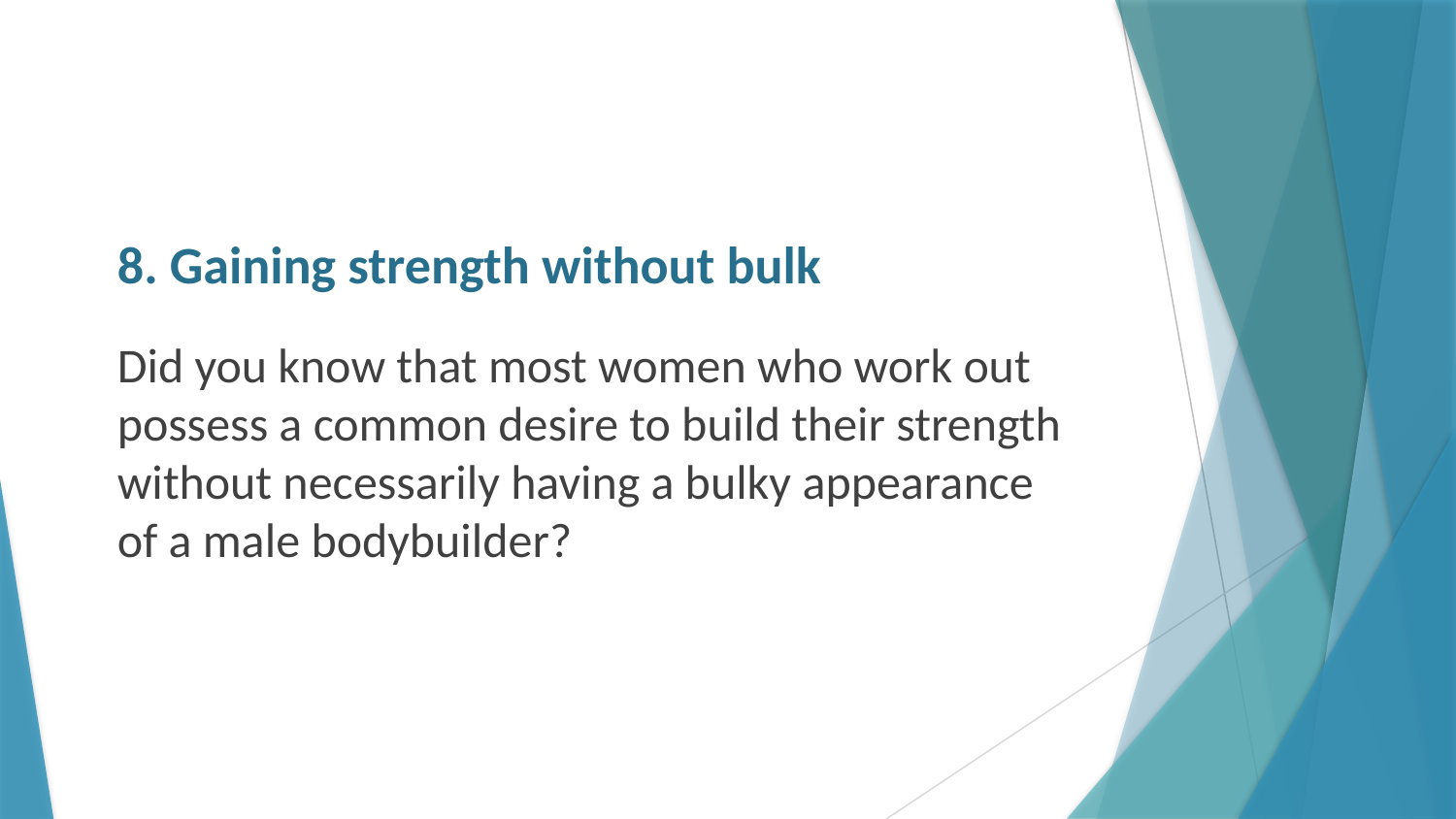

# 8. Gaining strength without bulk
Did you know that most women who work out possess a common desire to build their strength without necessarily having a bulky appearance of a male bodybuilder?